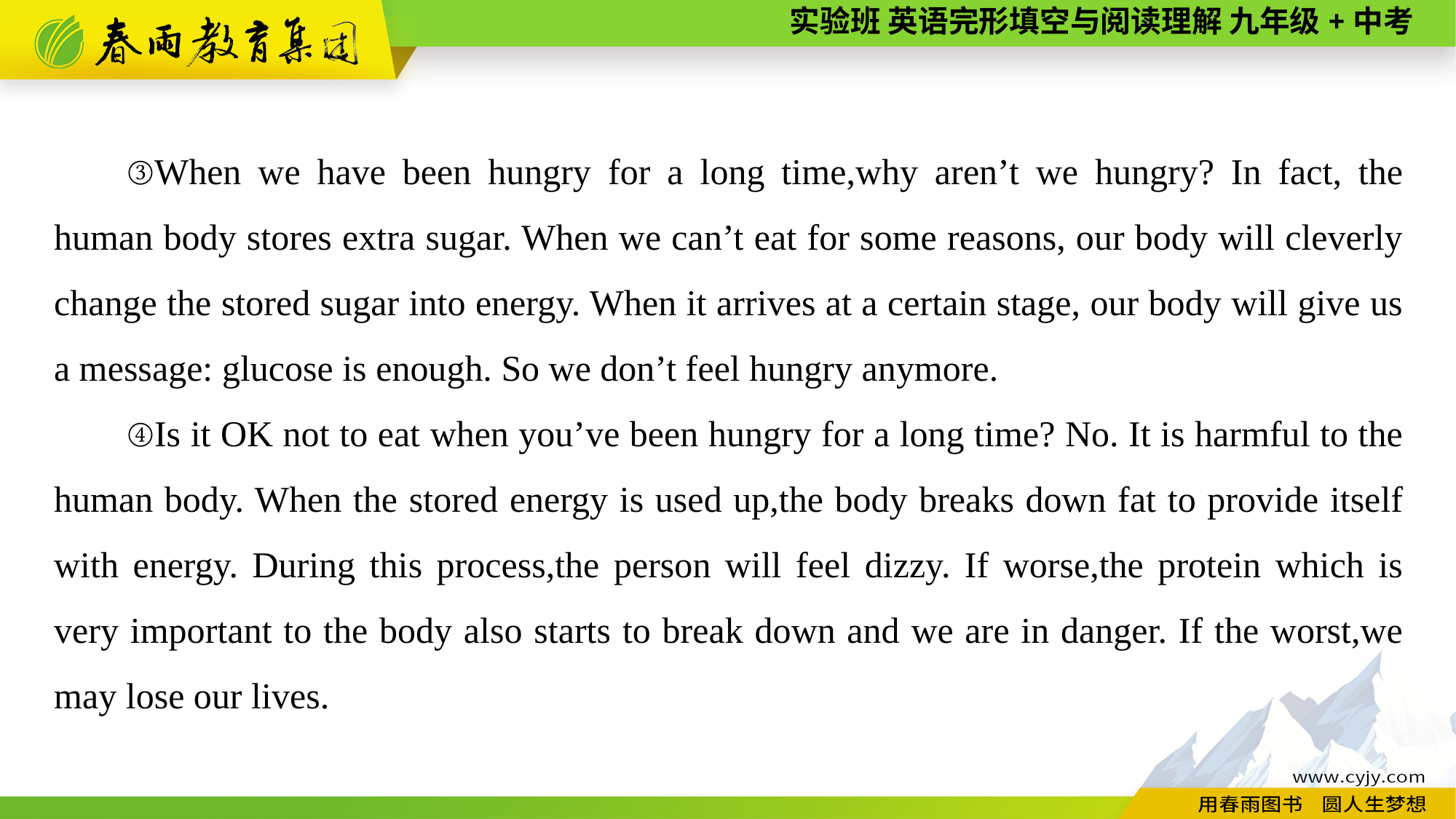

③When we have been hungry for a long time,why aren’t we hungry? In fact, the human body stores extra sugar. When we can’t eat for some reasons, our body will cleverly change the stored sugar into energy. When it arrives at a certain stage, our body will give us a message: glucose is enough. So we don’t feel hungry anymore.
④Is it OK not to eat when you’ve been hungry for a long time? No. It is harmful to the human body. When the stored energy is used up,the body breaks down fat to provide itself with energy. During this process,the person will feel dizzy. If worse,the protein which is very important to the body also starts to break down and we are in danger. If the worst,we may lose our lives.